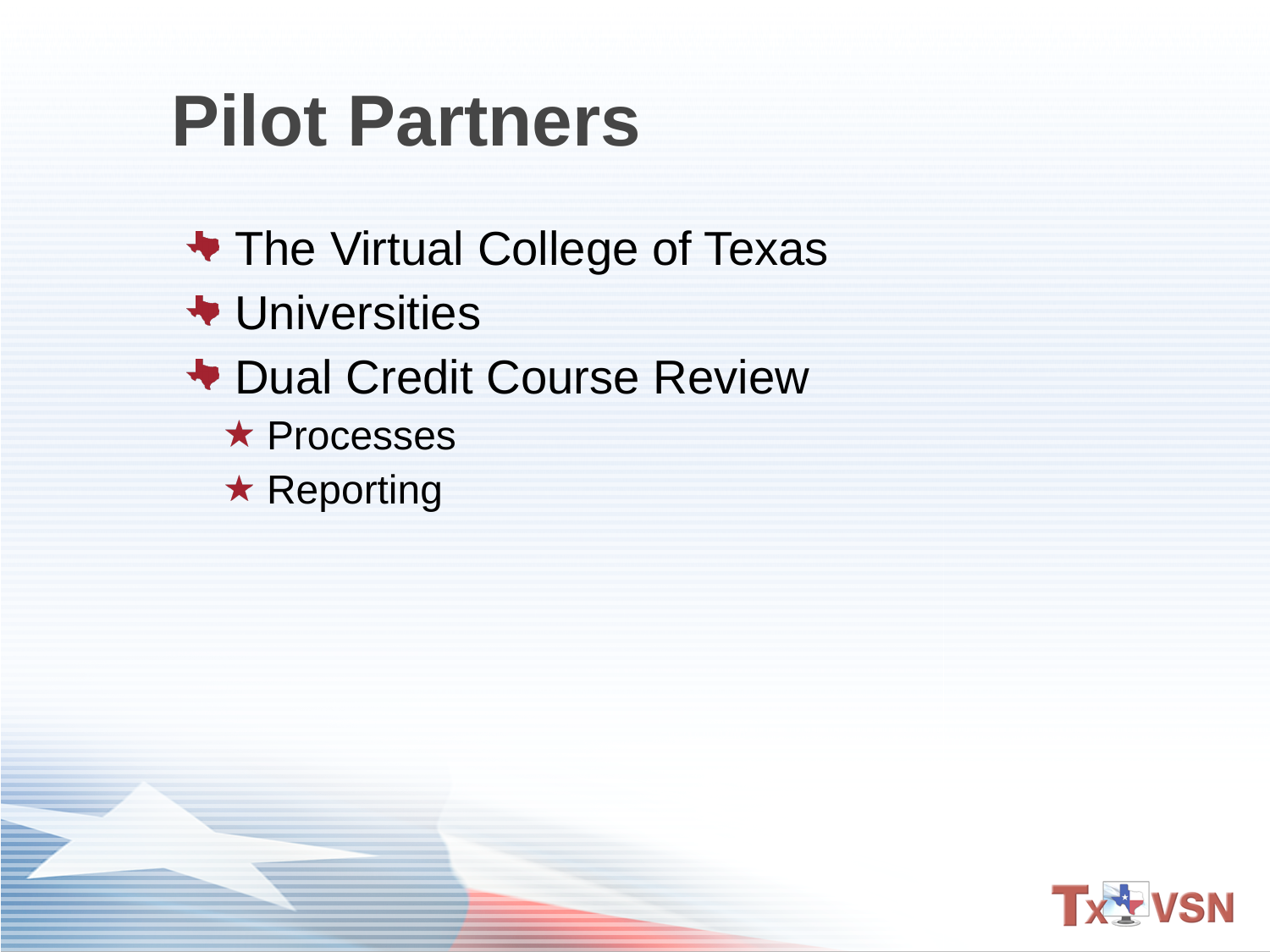

# Pilot Partners
The Virtual College of Texas
Universities
Dual Credit Course Review
Processes
Reporting